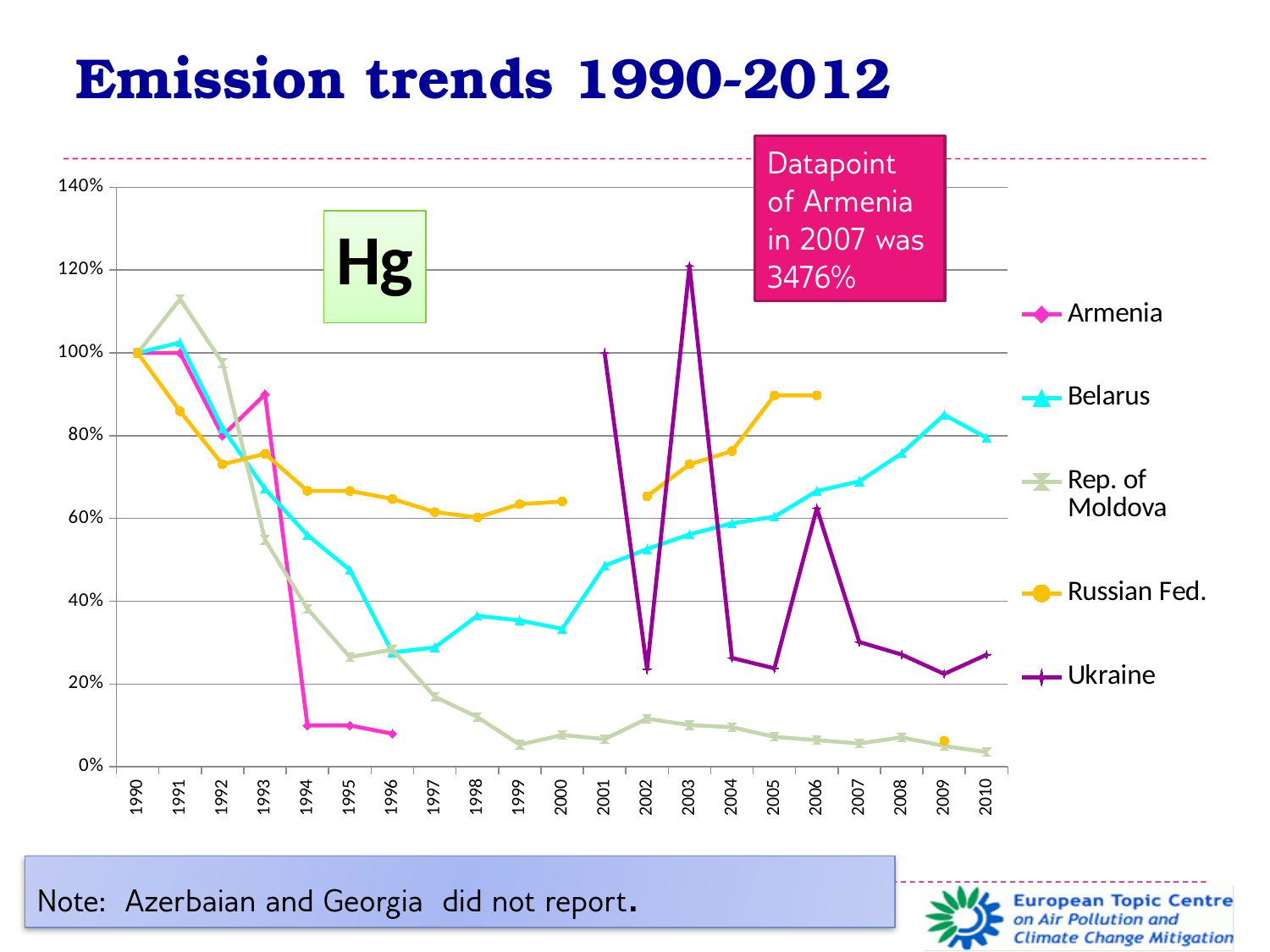

# Emission trends 1990-2012
Datapoint of Armenia in 2007 was 3476%

### Chart: Hg

| Category | Bosnia & Herzegovina | Armenia | Azerbaian | Belarus | Georgia | Kazakhstan | Kyrgyzstan | Rep. of Moldova | Russian Fed. | Ukraine |
|---|---|---|---|---|---|---|---|---|---|---|
| 1990 | None | 1.0 | None | 1.0 | None | None | None | 1.0 | 1.0 | None |
| 1991 | None | 1.0 | None | 1.0254552512571664 | None | None | None | 1.130228418866805 | 0.858974358974359 | None |
| 1992 | None | 0.8 | None | 0.8185220832394692 | None | None | None | 0.9759715218036191 | 0.7307692307692308 | None |
| 1993 | None | 0.9000000000000001 | None | 0.6714450852203996 | None | None | None | 0.5485019282112132 | 0.7564102564102564 | None |
| 1994 | None | 0.1 | None | 0.5598374863659507 | None | None | None | 0.3817858202313853 | 0.6666666666666667 | None |
| 1995 | None | 0.1 | None | 0.47546234079997673 | None | None | None | 0.26520320379709283 | 0.6666666666666667 | None |
| 1996 | None | 0.07999999999999999 | None | 0.2764153875513584 | None | None | None | 0.28300207653515275 | 0.6474358974358975 | None |
| 1997 | None | None | None | 0.288514377578859 | None | None | None | 0.1693859388905369 | 0.6153846153846154 | None |
| 1998 | None | None | None | 0.3648310839061701 | None | None | None | 0.12043903886087215 | 0.6025641025641026 | None |
| 1999 | None | None | None | 0.3536627854192465 | None | None | None | 0.05339661821417978 | 0.6346153846153847 | None |
| 2000 | None | None | None | 0.33318757152655326 | None | None | None | 0.07683180065262533 | 0.6410256410256411 | None |
| 2001 | None | None | None | 0.4858209841811755 | None | None | None | 0.06704242064669237 | None | 1.0 |
| 2002 | None | None | None | 0.5261188330226297 | None | None | None | 0.11628596855532483 | 0.653846153846154 | 0.23571494551115724 |
| 2003 | None | None | None | 0.5616145933736529 | None | None | None | 0.10086027884900624 | 0.7307692307692308 | 1.2100667741806714 |
| 2004 | None | None | None | 0.5882931603897494 | None | None | None | 0.09581726490655593 | 0.7628205128205129 | 0.2631431878966907 |
| 2005 | None | None | None | 0.6040188098344499 | None | None | None | 0.07238208246811036 | 0.8974358974358975 | 0.2379608726198555 |
| 2006 | None | None | None | 0.6663751430531065 | None | None | None | 0.0643725897359834 | 0.8974358974358975 | 0.624740413556345 |
| 2007 | None | None | None | 0.6896424315675307 | None | None | None | 0.05636309700385642 | None | 0.301686485968624 |
| 2008 | None | None | None | 0.7575829140296492 | None | None | None | 0.0711954909522397 | None | 0.2710919778052772 |
| 2009 | None | None | None | 0.8506520680873456 | None | None | None | 0.05043013942450312 | 0.06282051282051282 | 0.2244094846513113 |
| 2010 | None | None | None | 0.7948105756527277 | None | None | None | 0.03559774547611985 | None | 0.27096722685721125 |
Note:  Azerbaian and Georgia  did not report.